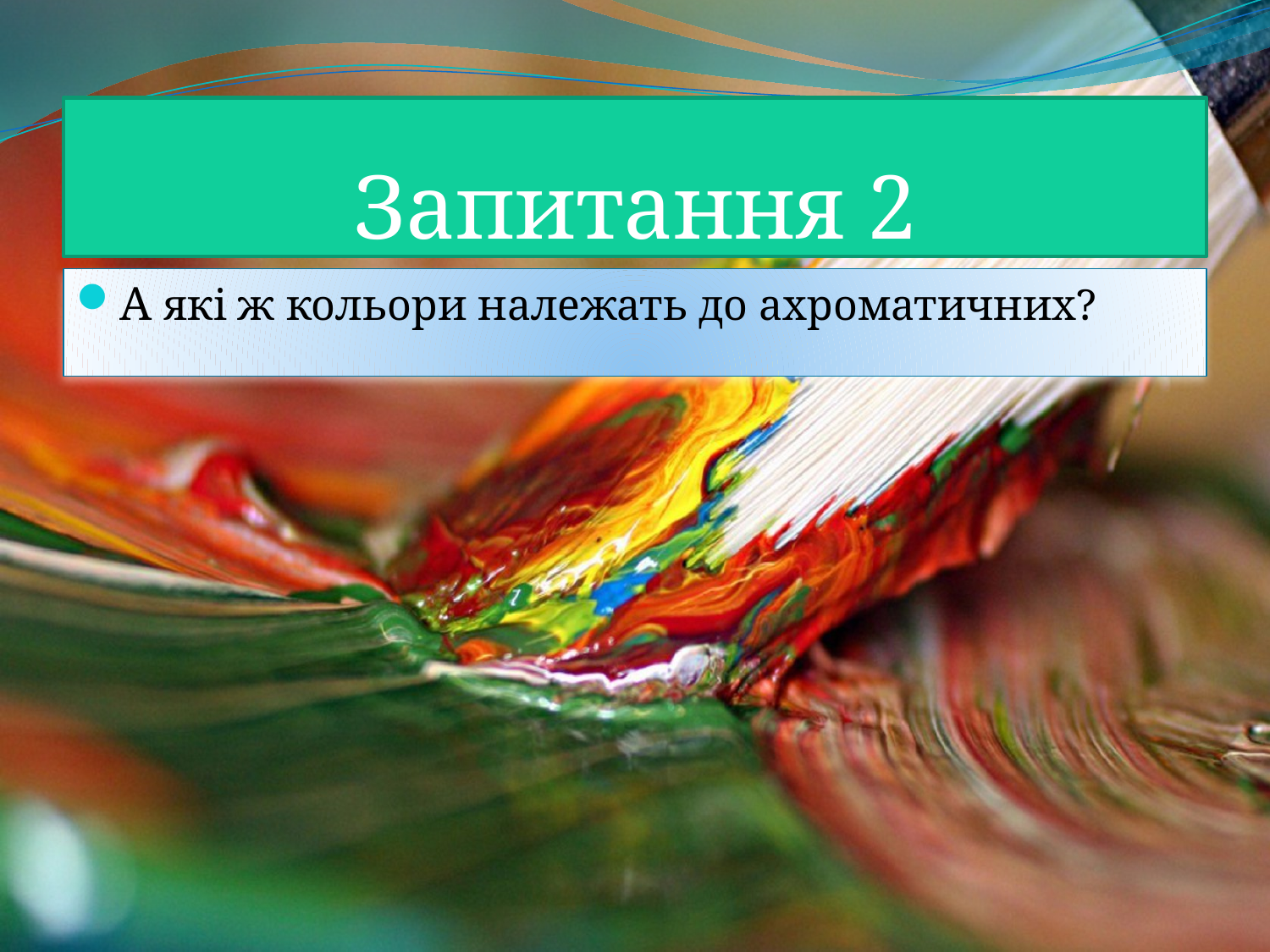

# Запитання 2
А які ж кольори належать до ахроматичних?